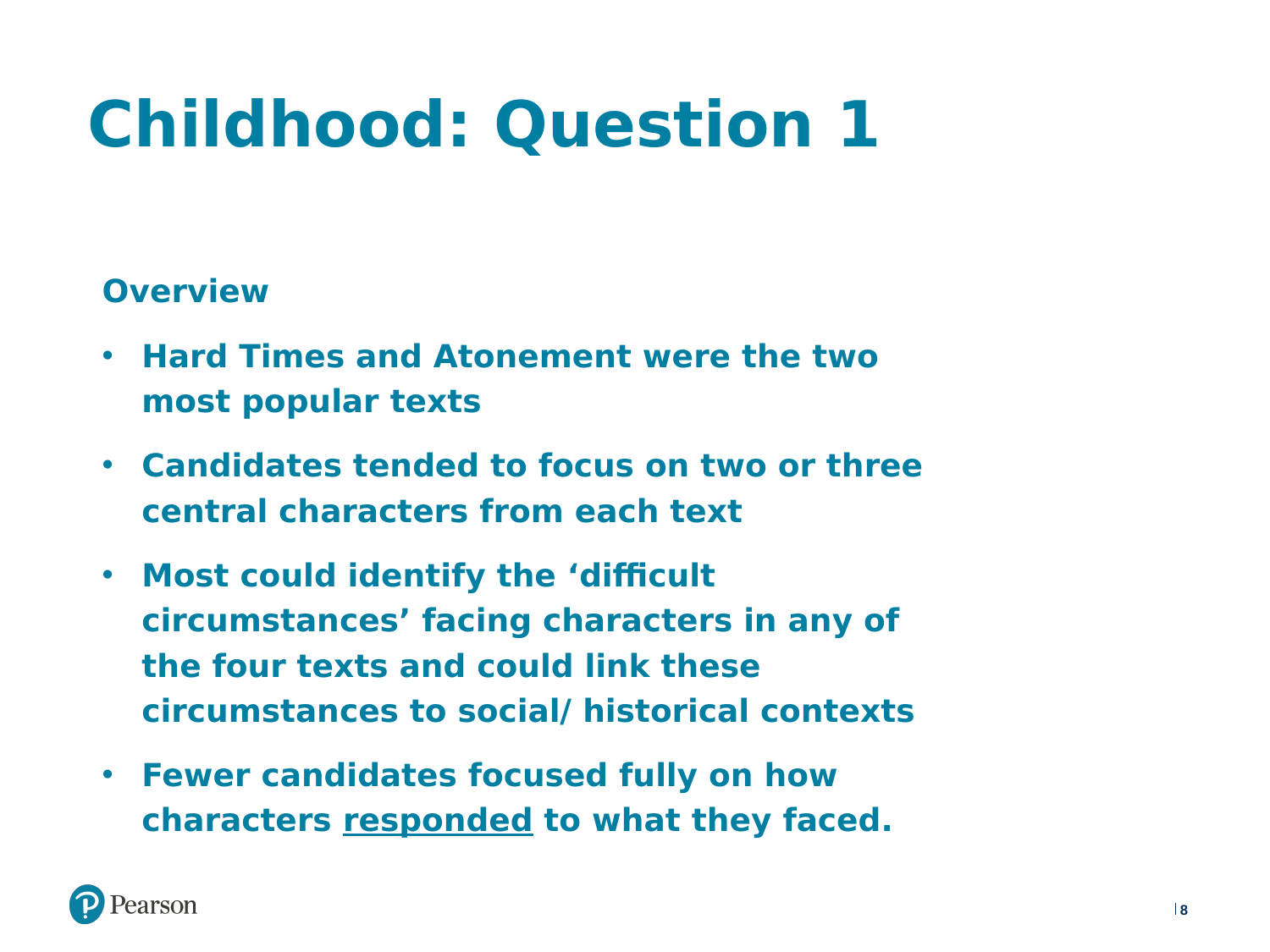

# Childhood: Question 1
Overview
Hard Times and Atonement were the two most popular texts
Candidates tended to focus on two or three central characters from each text
Most could identify the ‘difficult circumstances’ facing characters in any of the four texts and could link these circumstances to social/ historical contexts
Fewer candidates focused fully on how characters responded to what they faced.
8